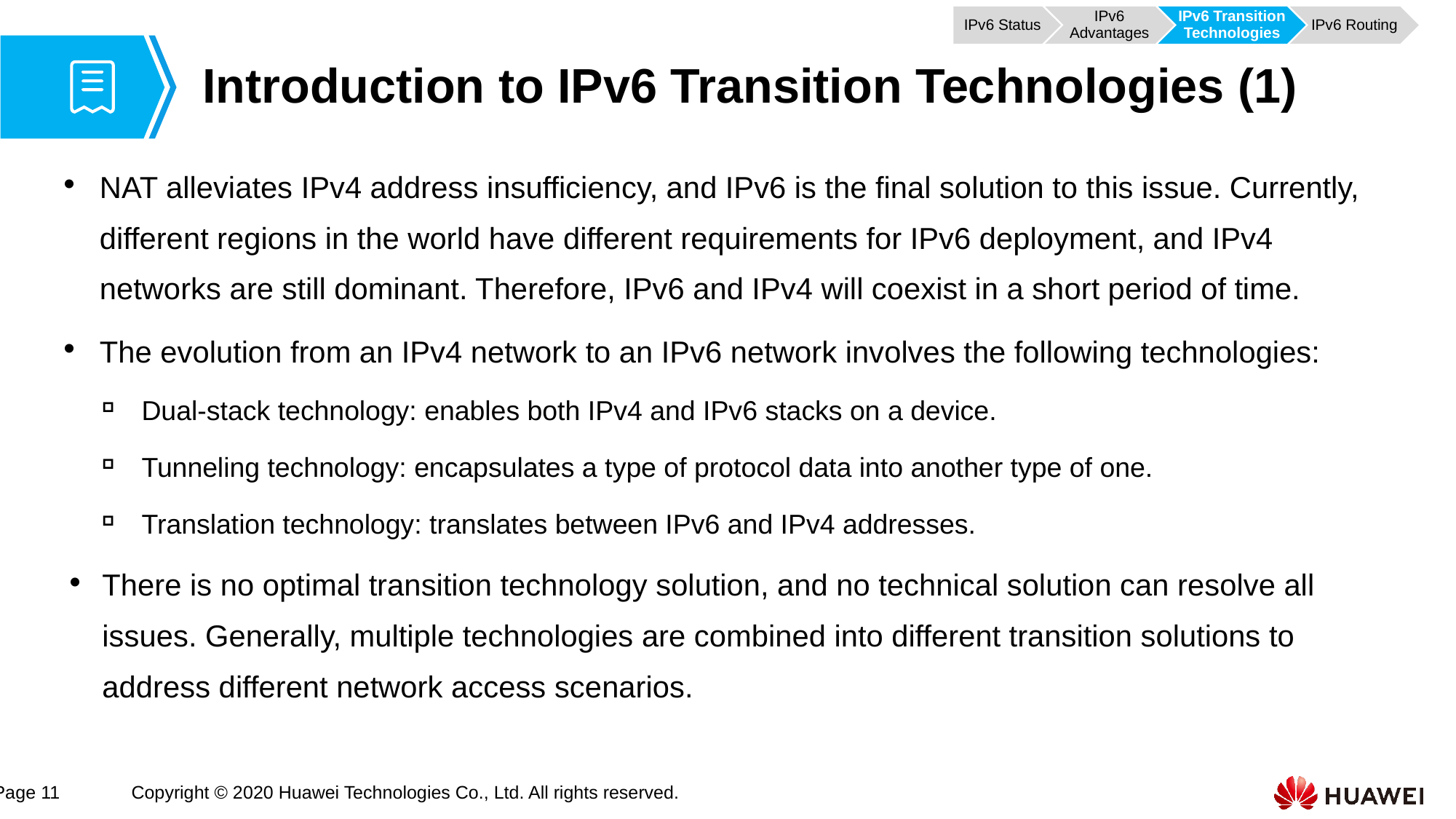

IPv6 Status
IPv6 Advantages
IPv6 Transition Technologies
IPv6 Routing
# Introduction to IPv6 Transition Technologies (1)
NAT alleviates IPv4 address insufficiency, and IPv6 is the final solution to this issue. Currently, different regions in the world have different requirements for IPv6 deployment, and IPv4 networks are still dominant. Therefore, IPv6 and IPv4 will coexist in a short period of time.
The evolution from an IPv4 network to an IPv6 network involves the following technologies:
Dual-stack technology: enables both IPv4 and IPv6 stacks on a device.
Tunneling technology: encapsulates a type of protocol data into another type of one.
Translation technology: translates between IPv6 and IPv4 addresses.
There is no optimal transition technology solution, and no technical solution can resolve all issues. Generally, multiple technologies are combined into different transition solutions to address different network access scenarios.